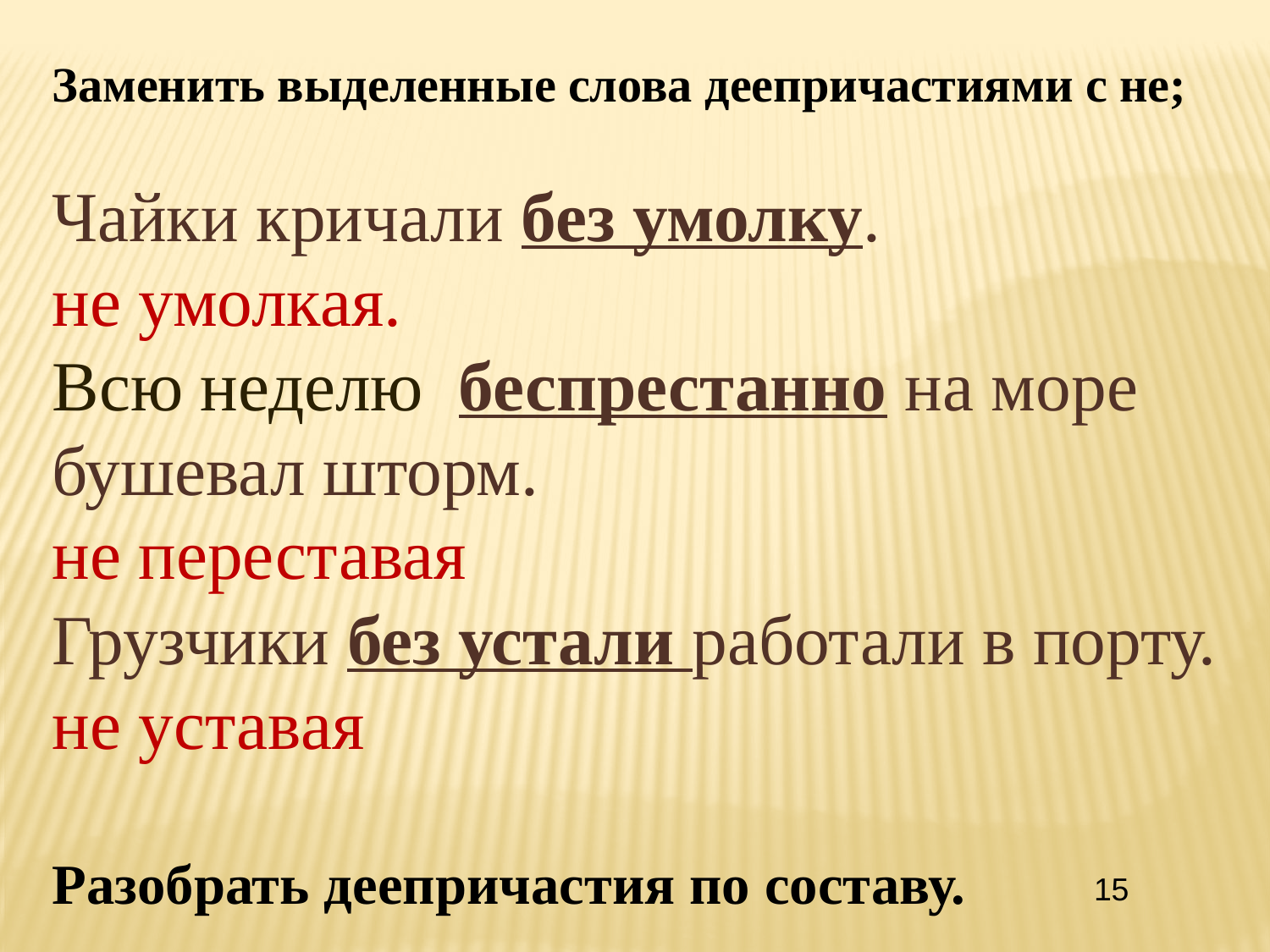

Заменить выделенные слова деепричастиями с не;

Чайки кричали без умолку.
не умолкая.
Всю неделю  беспрестанно на море бушевал шторм.
не переставая
Грузчики без устали работали в порту.
не уставая

Разобрать деепричастия по составу.
15